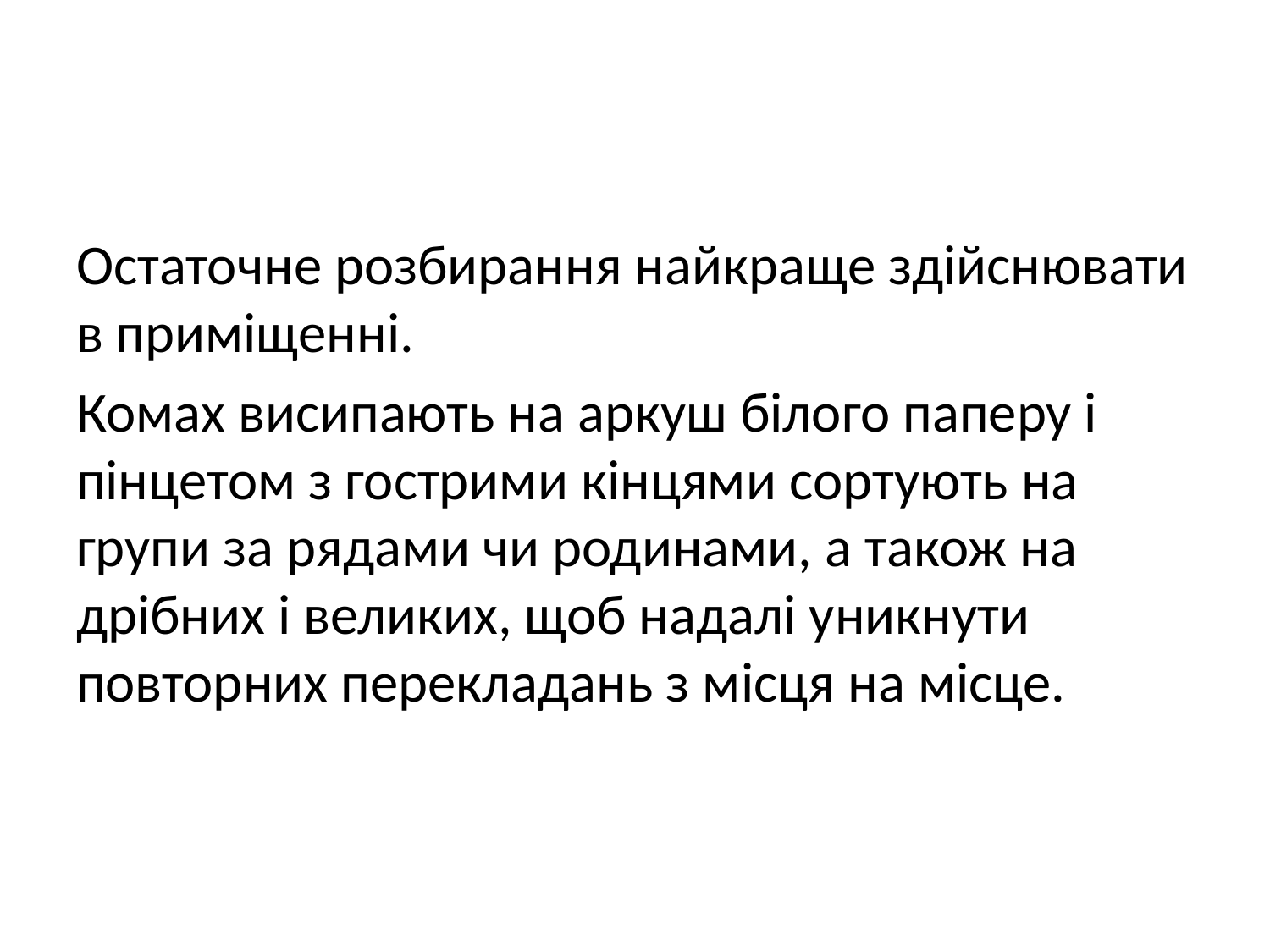

#
Остаточне розбирання найкраще здійснювати в приміщенні.
Комах висипають на аркуш білого паперу і пінцетом з гострими кінцями сортують на групи за рядами чи родинами, а також на дрібних і великих, щоб надалі уникнути повторних перекладань з місця на місце.